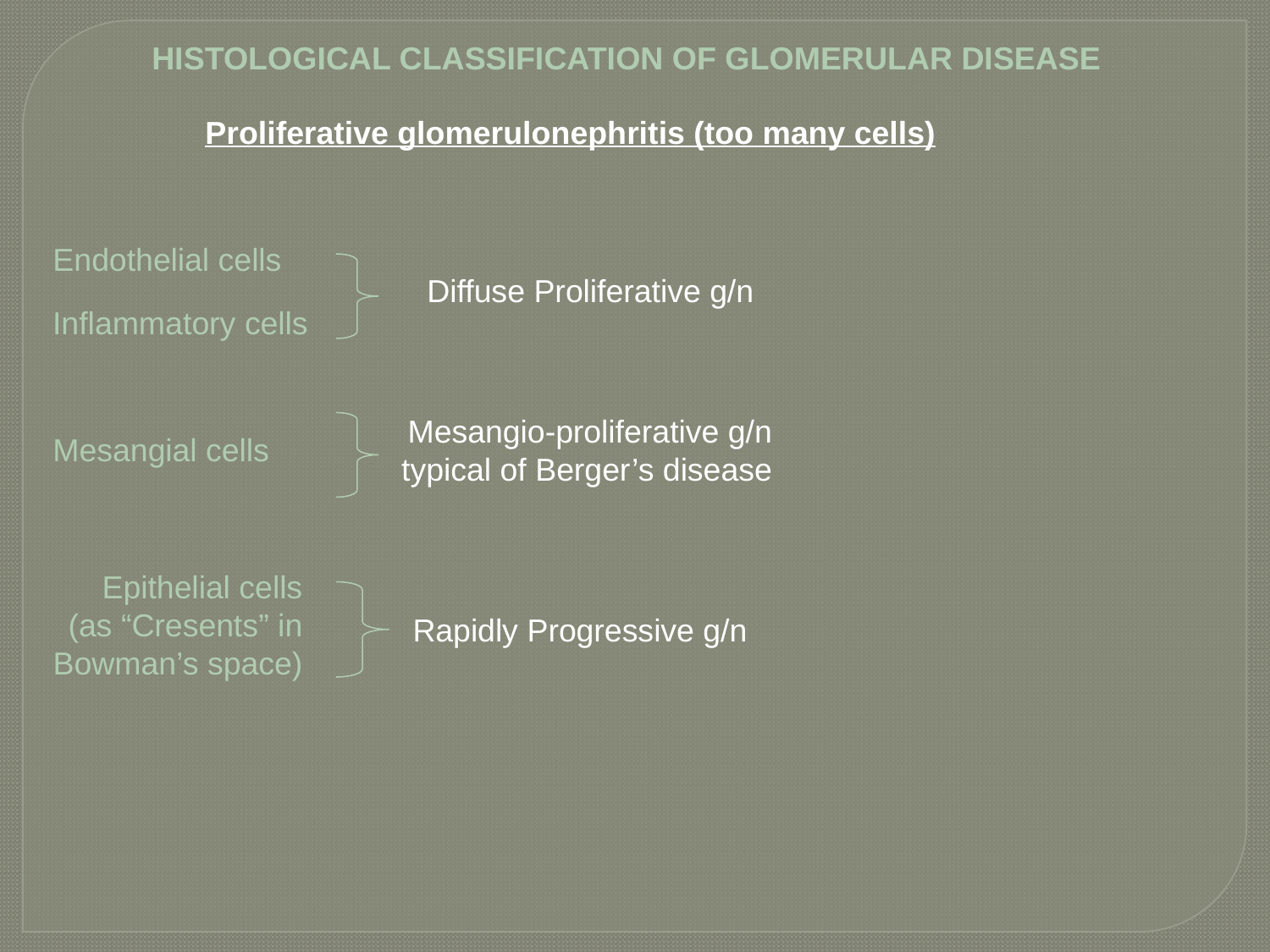

HISTOLOGICAL CLASSIFICATION OF GLOMERULAR DISEASE
Proliferative glomerulonephritis (too many cells)
Endothelial cells

Diffuse Proliferative g/n
Inflammatory cells
Mesangio-proliferative g/n
typical of Berger’s disease

Mesangial cells
Epithelial cells
(as “Cresents” in
Bowman’s space)

Rapidly Progressive g/n